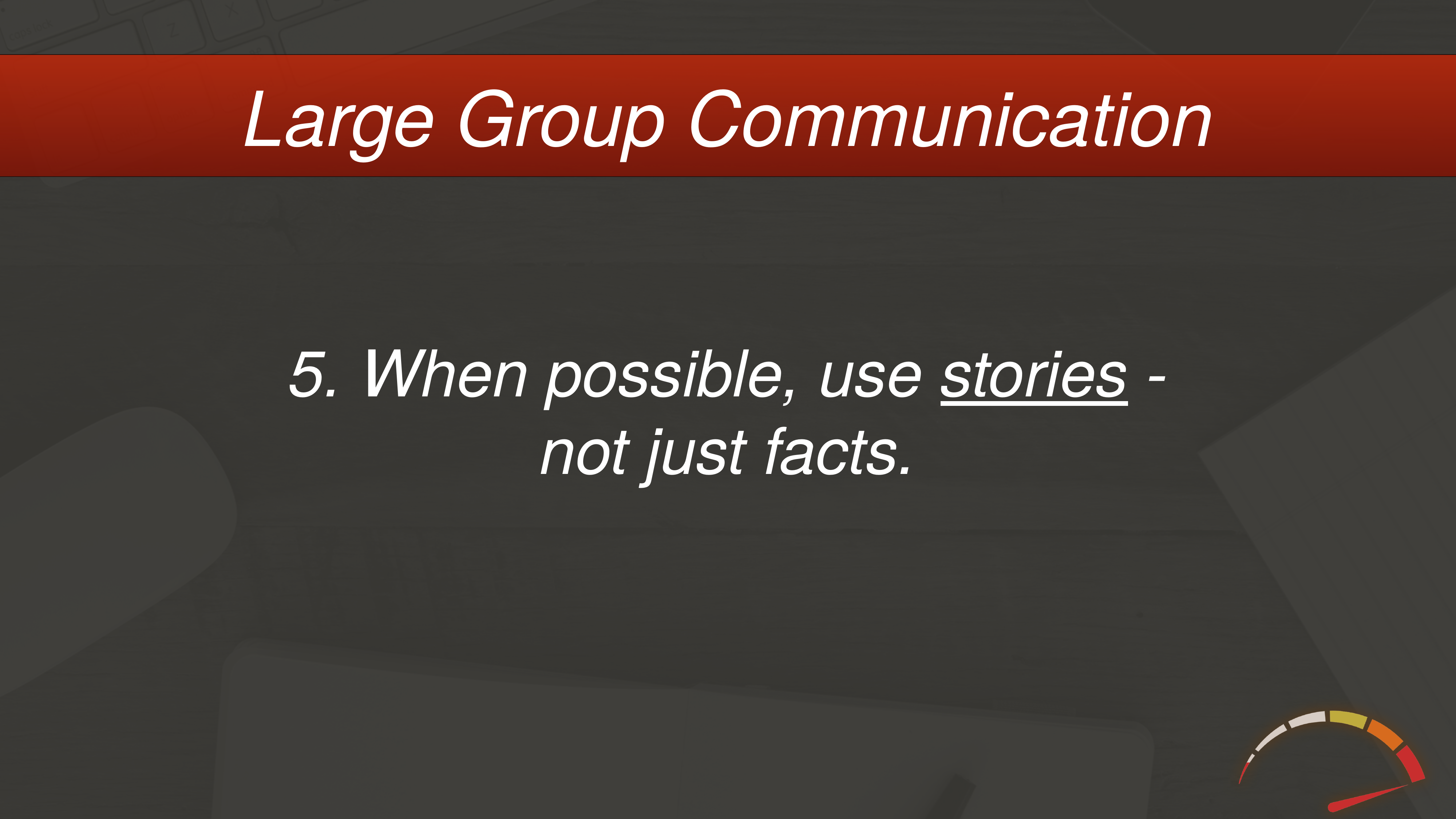

Large Group Communication
5. When possible, use stories - not just facts.